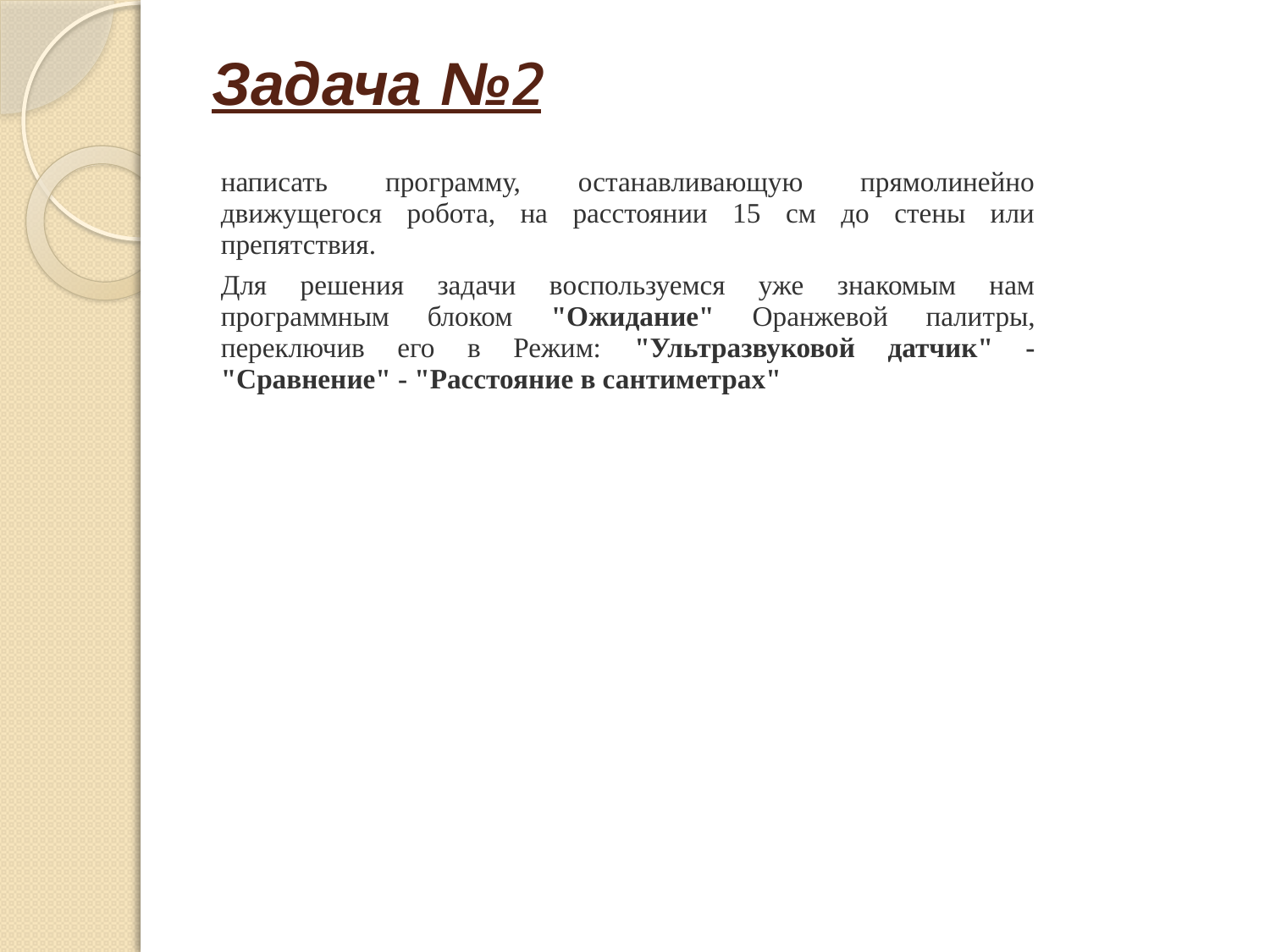

# Задача №2
| написать программу, останавливающую прямолинейно движущегося робота, на расстоянии 15 см до стены или препятствия. Для решения задачи воспользуемся уже знакомым нам программным блоком "Ожидание" Оранжевой палитры, переключив его в Режим: "Ультразвуковой датчик" - "Сравнение" - "Расстояние в сантиметрах" |
| --- |